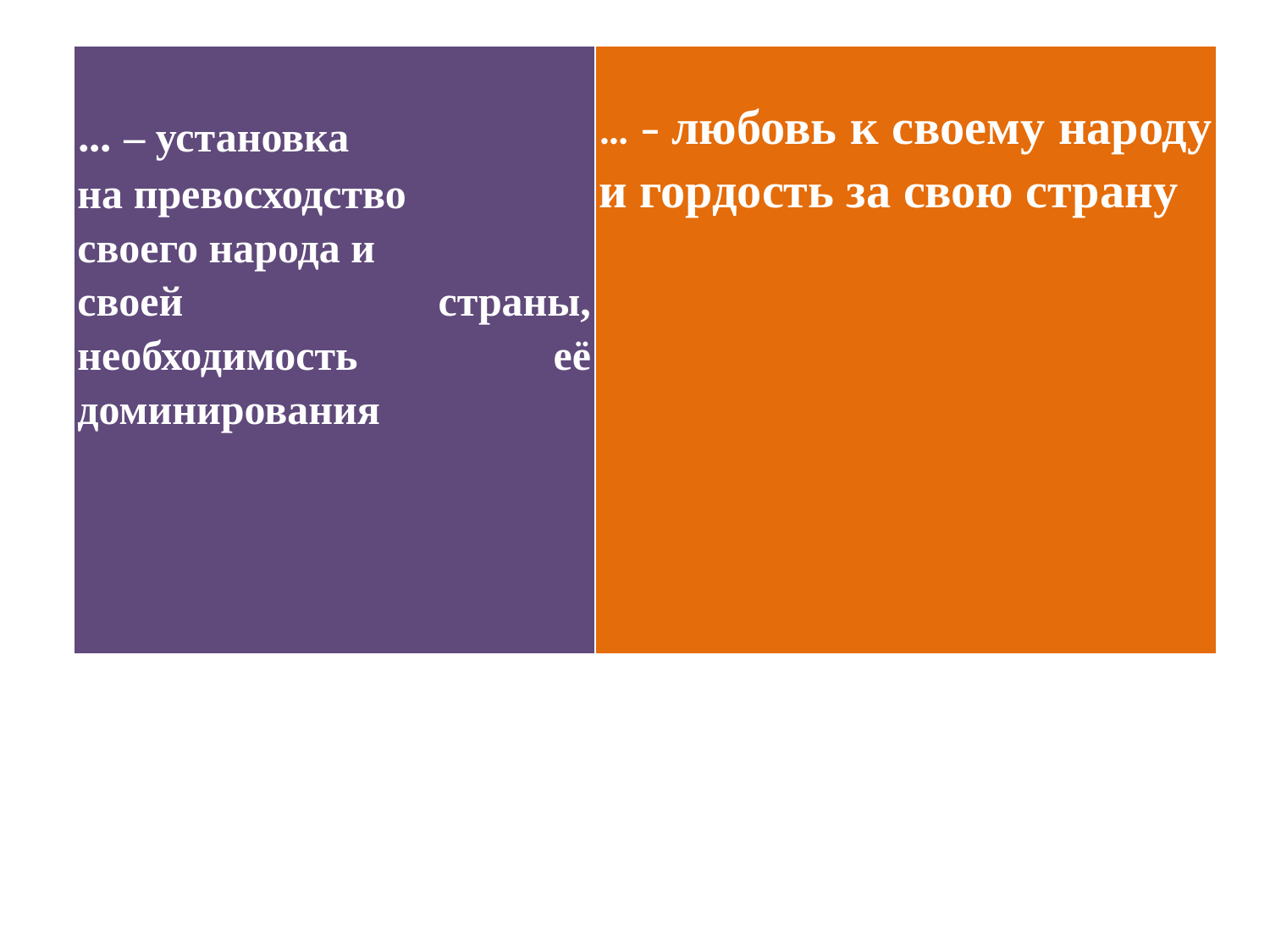

| … – установка на превосходство своего народа и своей страны, необходимость её доминирования | … – любовь к своему народу и гордость за свою страну |
| --- | --- |